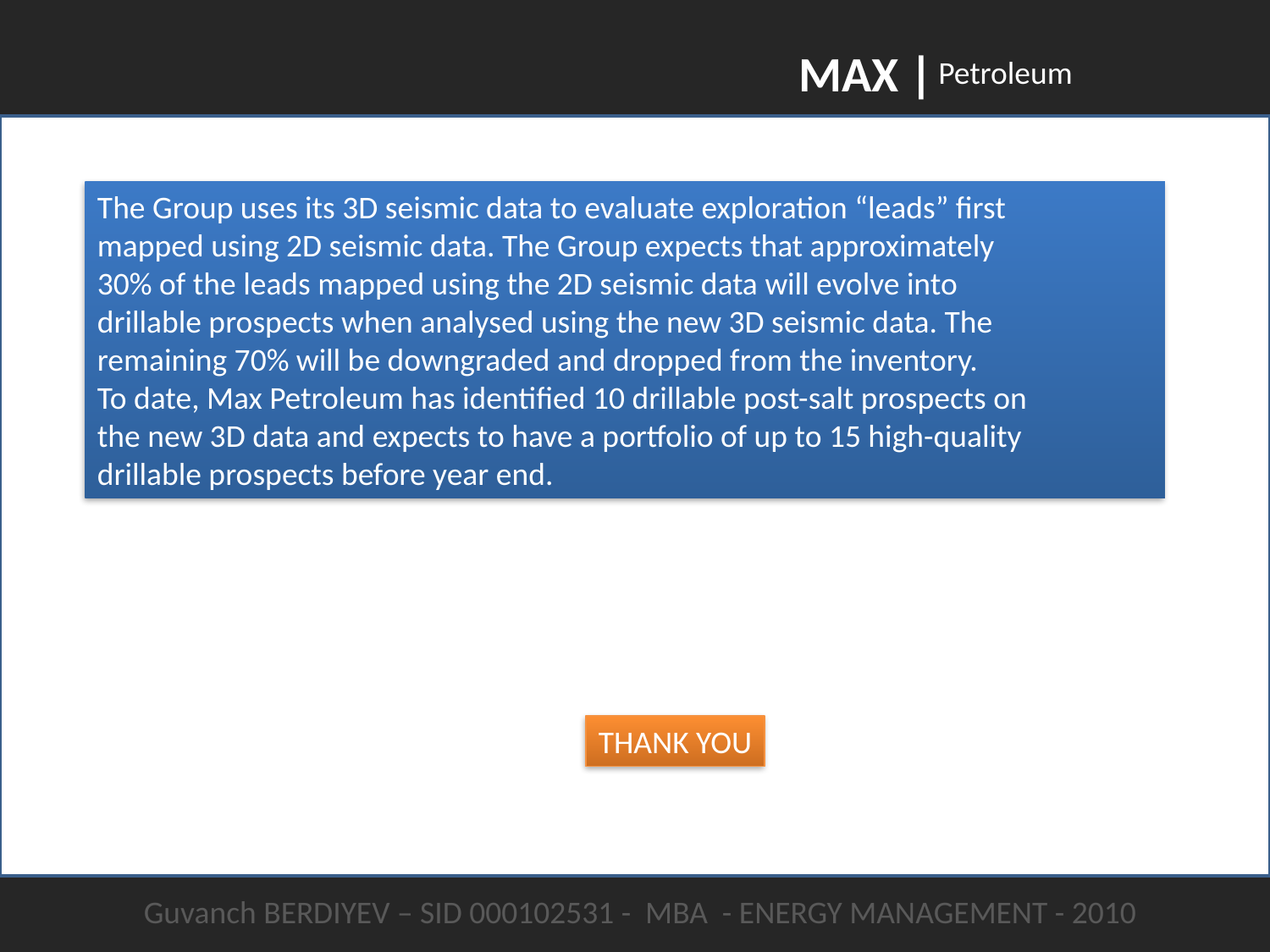

MAX |
Petroleum
G
The Group uses its 3D seismic data to evaluate exploration “leads” first
mapped using 2D seismic data. The Group expects that approximately
30% of the leads mapped using the 2D seismic data will evolve into
drillable prospects when analysed using the new 3D seismic data. The
remaining 70% will be downgraded and dropped from the inventory.
To date, Max Petroleum has identified 10 drillable post-salt prospects on
the new 3D data and expects to have a portfolio of up to 15 high-quality
drillable prospects before year end.
THANK YOU
Guvanch BERDIYEV – SID 000102531 -  MBA  - ENERGY MANAGEMENT - 2010